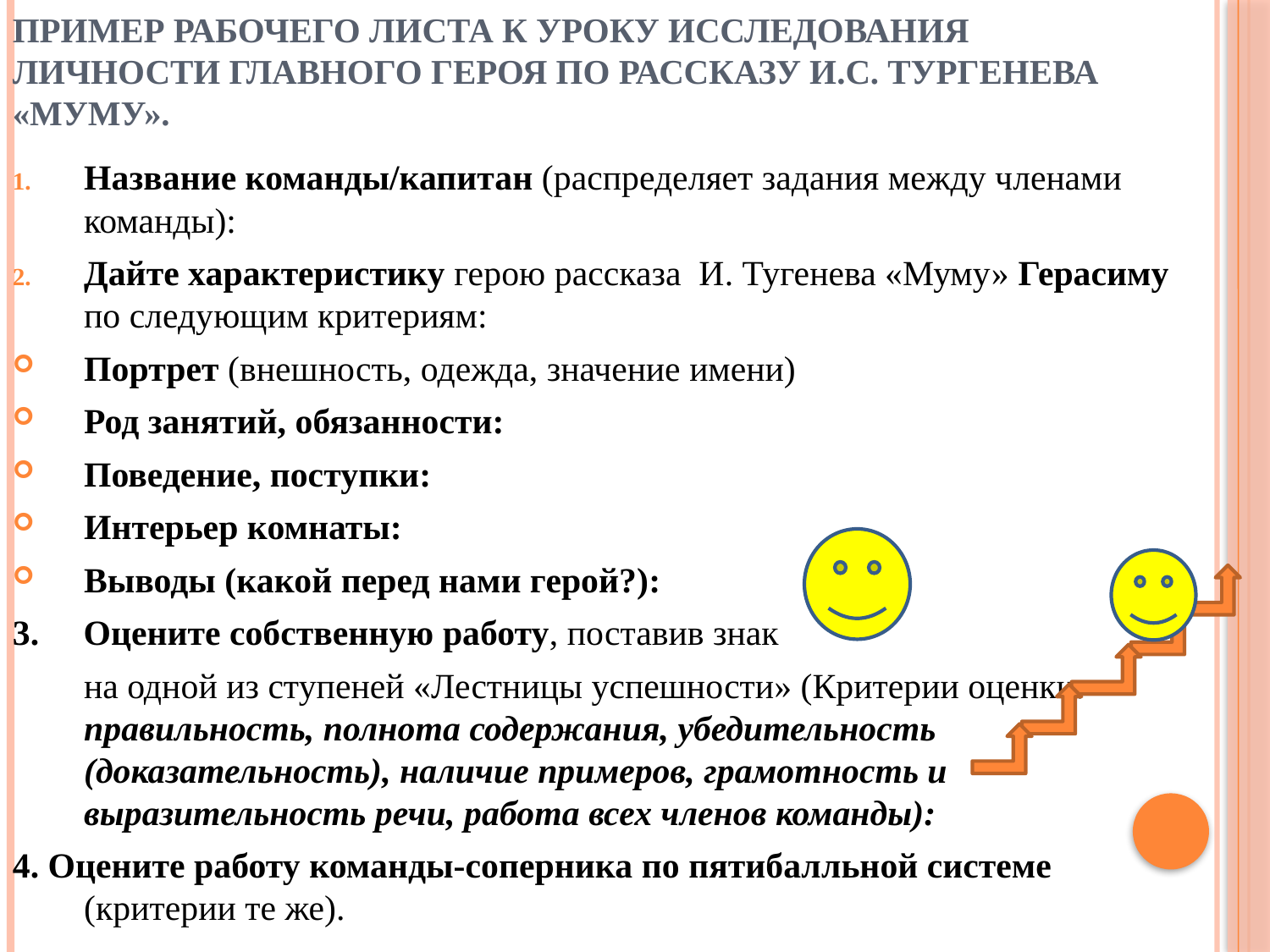

Пример рабочего листа к уроку исследования личности главного героя по рассказу И.С. Тургенева «Муму».
Название команды/капитан (распределяет задания между членами команды):
Дайте характеристику герою рассказа  И. Тугенева «Муму» Герасиму по следующим критериям:
Портрет (внешность, одежда, значение имени)
Род занятий, обязанности:
Поведение, поступки:
Интерьер комнаты:
Выводы (какой перед нами герой?):
3.     Оцените собственную работу, поставив знак
	на одной из ступеней «Лестницы успешности» (Критерии оценки: правильность, полнота содержания, убедительность (доказательность), наличие примеров, грамотность и выразительность речи, работа всех членов команды):
4. Оцените работу команды-соперника по пятибалльной системе (критерии те же).